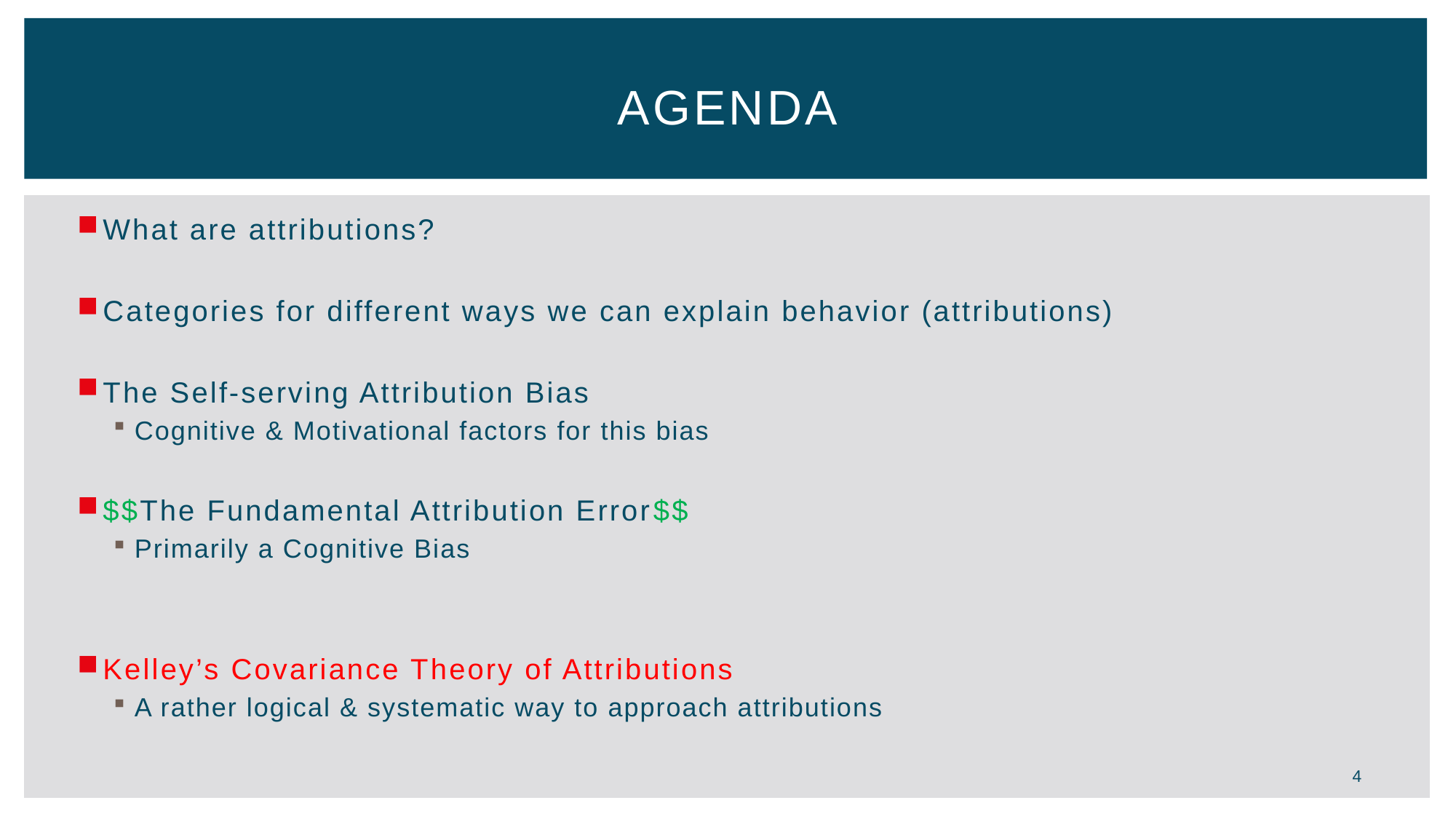

# Agenda
What are attributions?

Categories for different ways we can explain behavior (attributions)

The Self-serving Attribution Bias
Cognitive & Motivational factors for this bias

$$The Fundamental Attribution Error$$
Primarily a Cognitive Bias

Kelley’s Covariance Theory of Attributions
A rather logical & systematic way to approach attributions
4